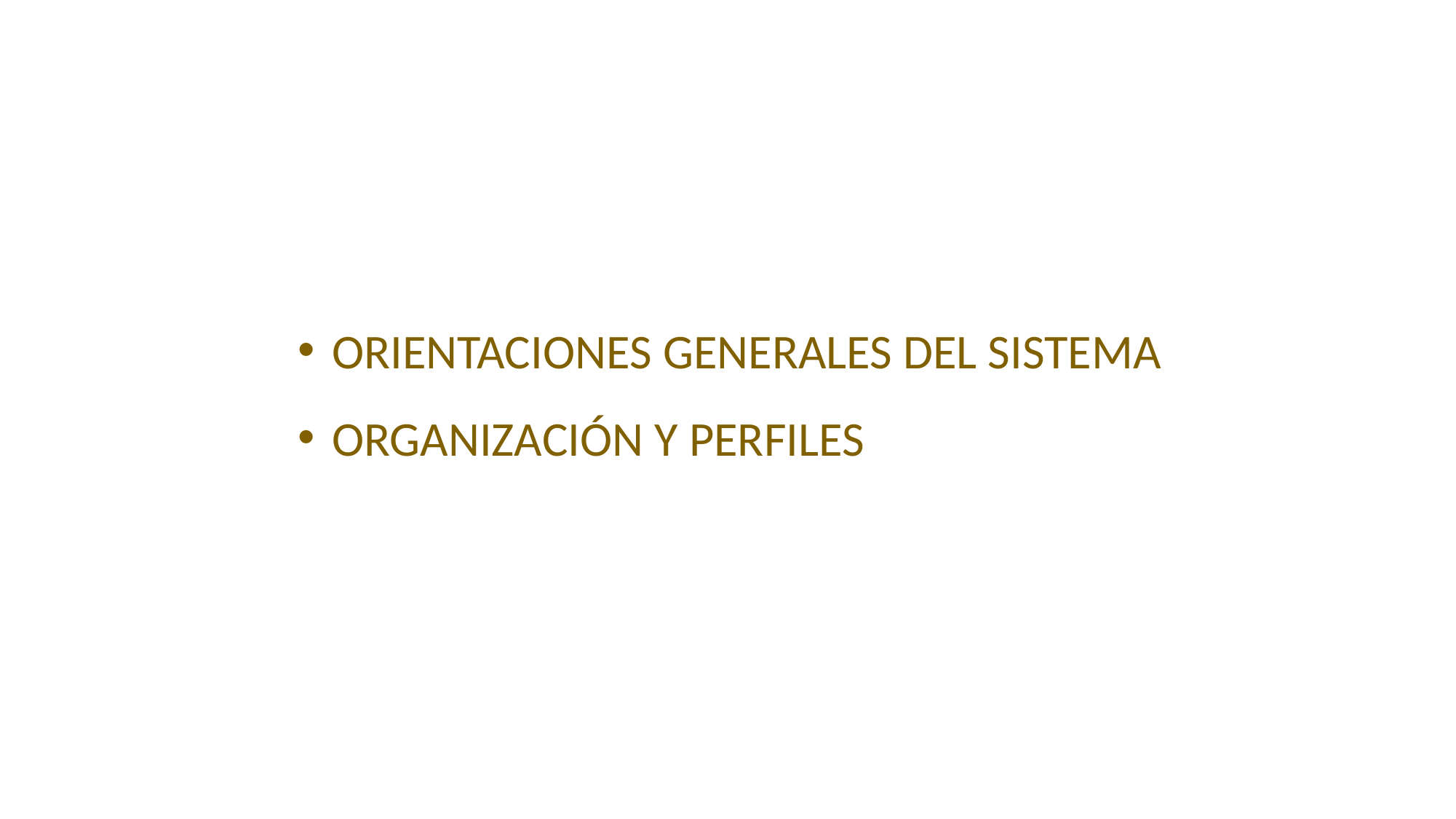

ORIENTACIONES GENERALES DEL SISTEMA
ORGANIZACIÓN Y PERFILES